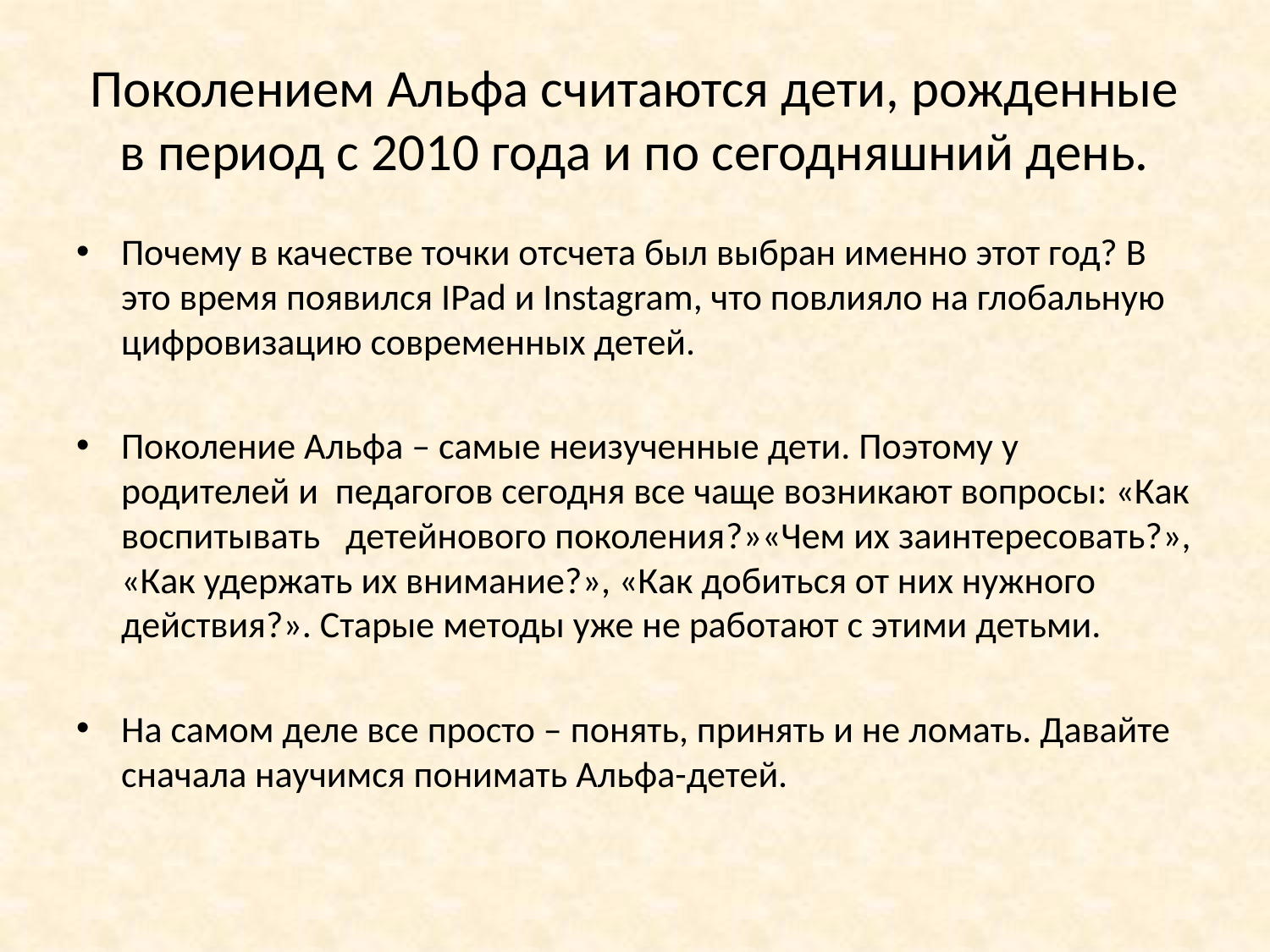

# Поколением Альфа считаются дети, рожденные в период с 2010 года и по сегодняшний день.
Почему в качестве точки отсчета был выбран именно этот год? В это время появился IPad и Instagram, что повлияло на глобальную цифровизацию современных детей.
⠀
Поколение Альфа – самые неизученные дети. Поэтому у родителей и  педагогов сегодня все чаще возникают вопросы: «Как воспитывать   детейнового поколения?»«Чем их заинтересовать?», «Как удержать их внимание?», «Как добиться от них нужного действия?». Старые методы уже не работают с этими детьми.
⠀
На самом деле все просто – понять, принять и не ломать. Давайте сначала научимся понимать Альфа-детей.